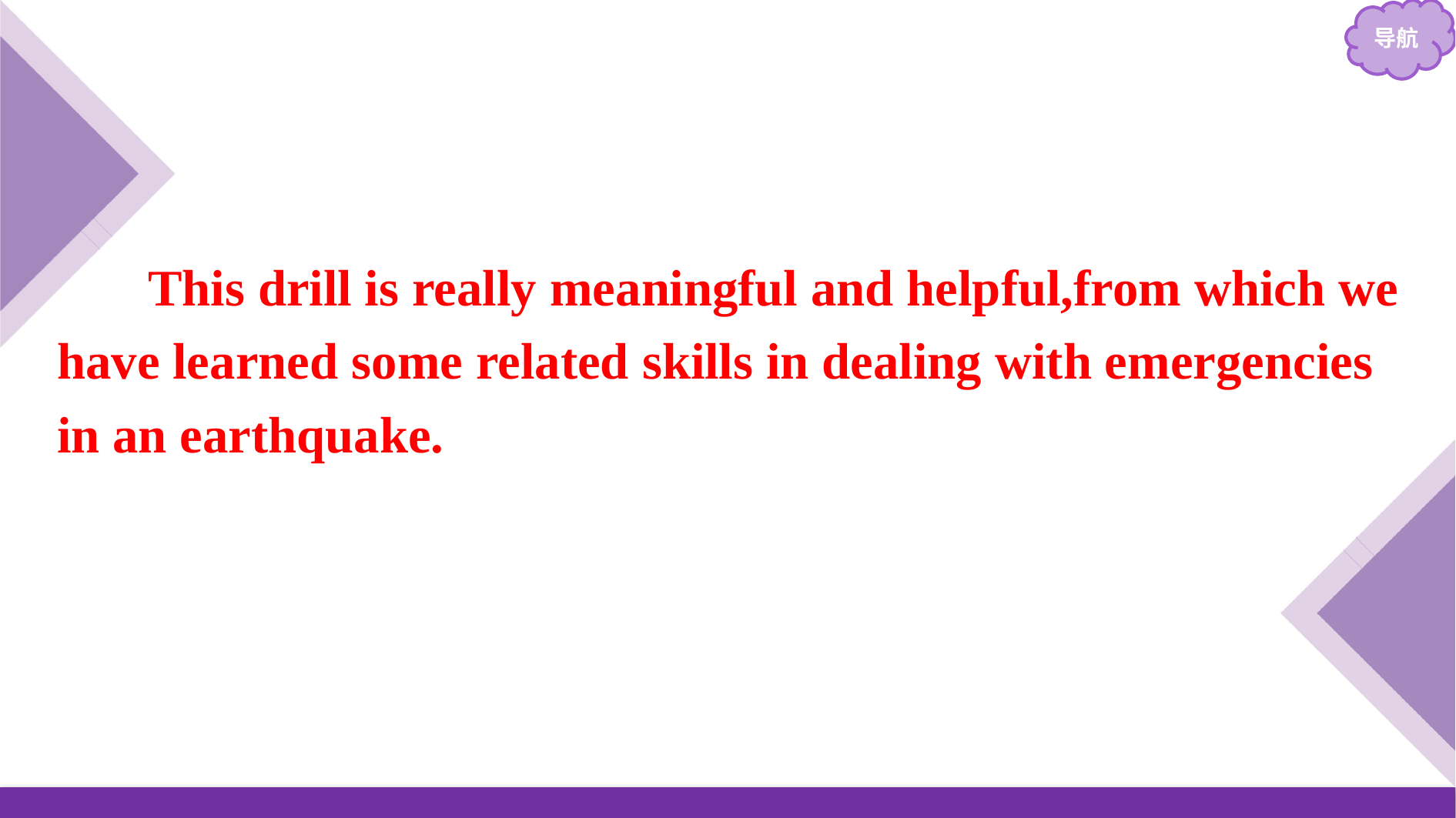

This drill is really meaningful and helpful,from which we have learned some related skills in dealing with emergencies in an earthquake.